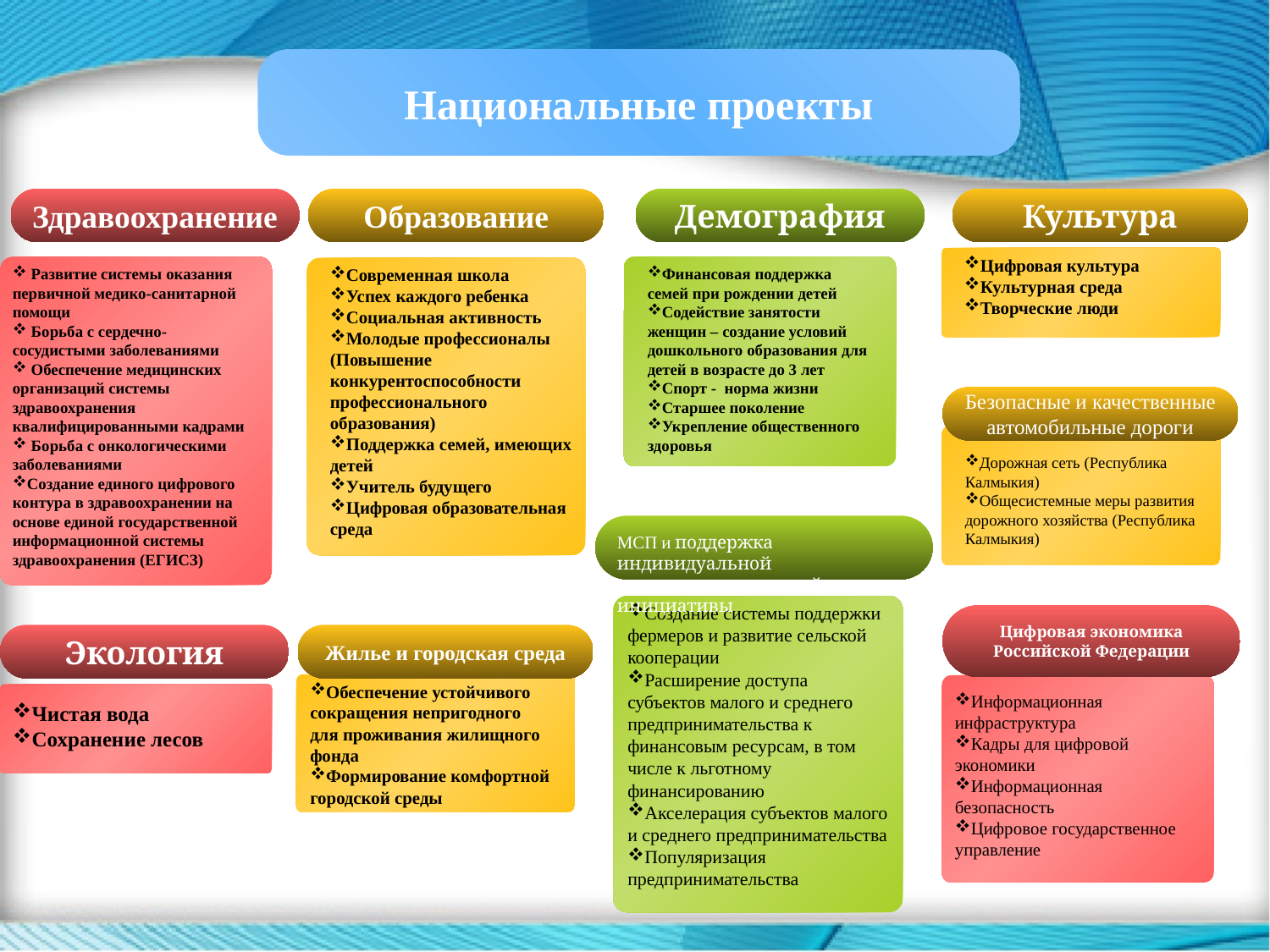

Национальные проекты
Здравоохранение
Образование
Демография
Культура

Цифровая культура
Культурная среда
Творческие люди

Финансовая поддержка семей при рождении детей
Содействие занятости женщин – создание условий дошкольного образования для детей в возрасте до 3 лет
Спорт -  норма жизни
Старшее поколение
Укрепление общественного здоровья
 Развитие системы оказания первичной медико-санитарной помощи
 Борьба с сердечно-сосудистыми заболеваниями
 Обеспечение медицинских организаций системы здравоохранения квалифицированными кадрами
 Борьба с онкологическими заболеваниями
Создание единого цифрового контура в здравоохранении на основе единой государственной информационной системы здравоохранения (ЕГИСЗ)
Современная школа
Успех каждого ребенка
Социальная активность
Молодые профессионалы (Повышение конкурентоспособности профессионального образования)
Поддержка семей, имеющих детей
Учитель будущего
Цифровая образовательная среда
Безопасные и качественные автомобильные дороги

Дорожная сеть (Республика Калмыкия)
Общесистемные меры развития дорожного хозяйства (Республика Калмыкия)
МСП и поддержка индивидуальной предпринимательской инициативы
Создание системы поддержки фермеров и развитие сельской кооперации
Расширение доступа субъектов малого и среднего предпринимательства к финансовым ресурсам, в том числе к льготному финансированию
Акселерация субъектов малого и среднего предпринимательства
Популяризация предпринимательства

Цифровая экономика Российской Федерации
Экология
Жилье и городская среда

Обеспечение устойчивого сокращения непригодного для проживания жилищного фонда
Формирование комфортной городской среды

Информационная инфраструктура
Кадры для цифровой экономики
Информационная безопасность
Цифровое государственное управление
Чистая вода
Сохранение лесов